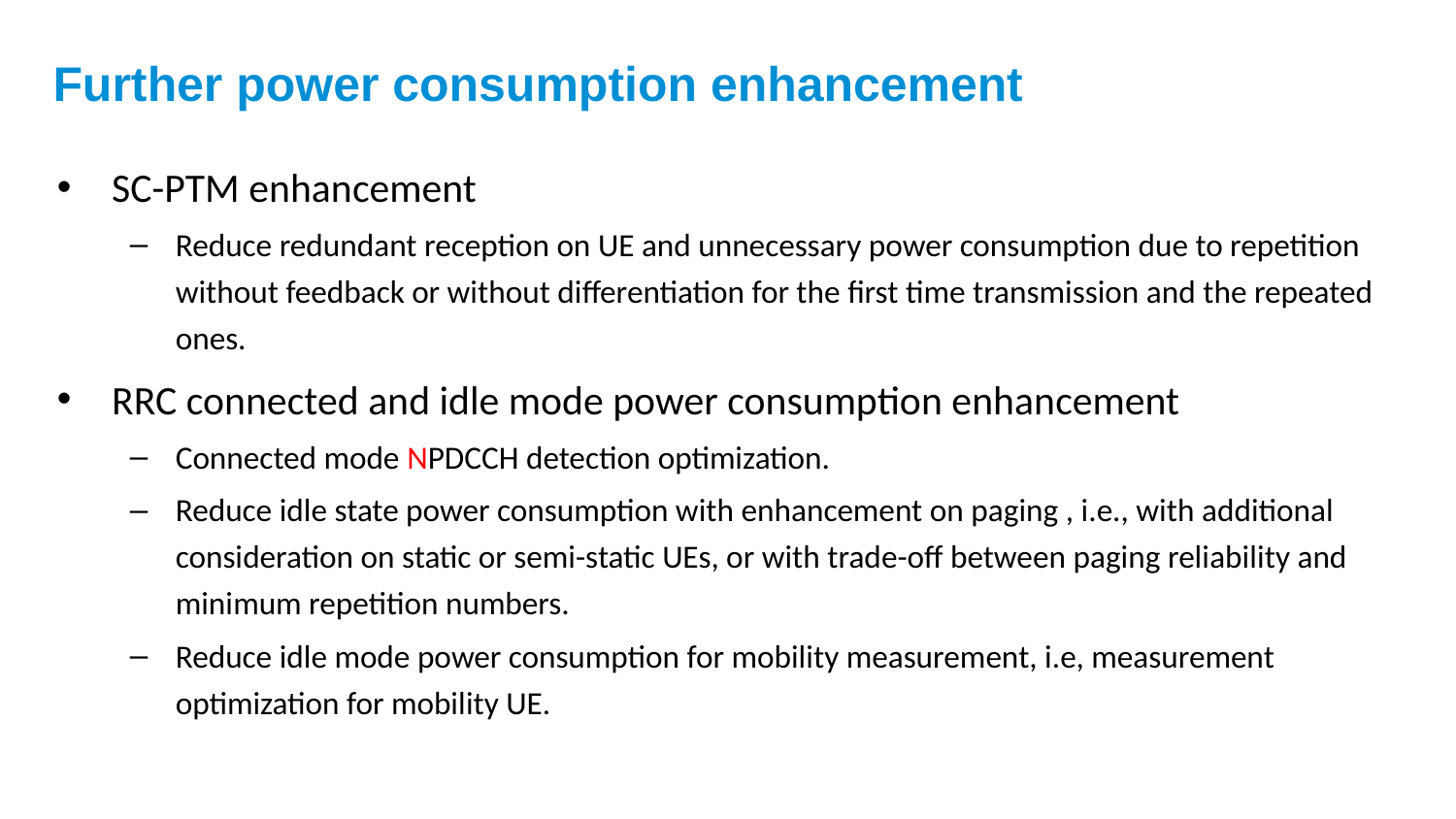

# Further power consumption enhancement
SC-PTM enhancement
Reduce redundant reception on UE and unnecessary power consumption due to repetition without feedback or without differentiation for the first time transmission and the repeated ones.
RRC connected and idle mode power consumption enhancement
Connected mode NPDCCH detection optimization.
Reduce idle state power consumption with enhancement on paging , i.e., with additional consideration on static or semi-static UEs, or with trade-off between paging reliability and minimum repetition numbers.
Reduce idle mode power consumption for mobility measurement, i.e, measurement optimization for mobility UE.